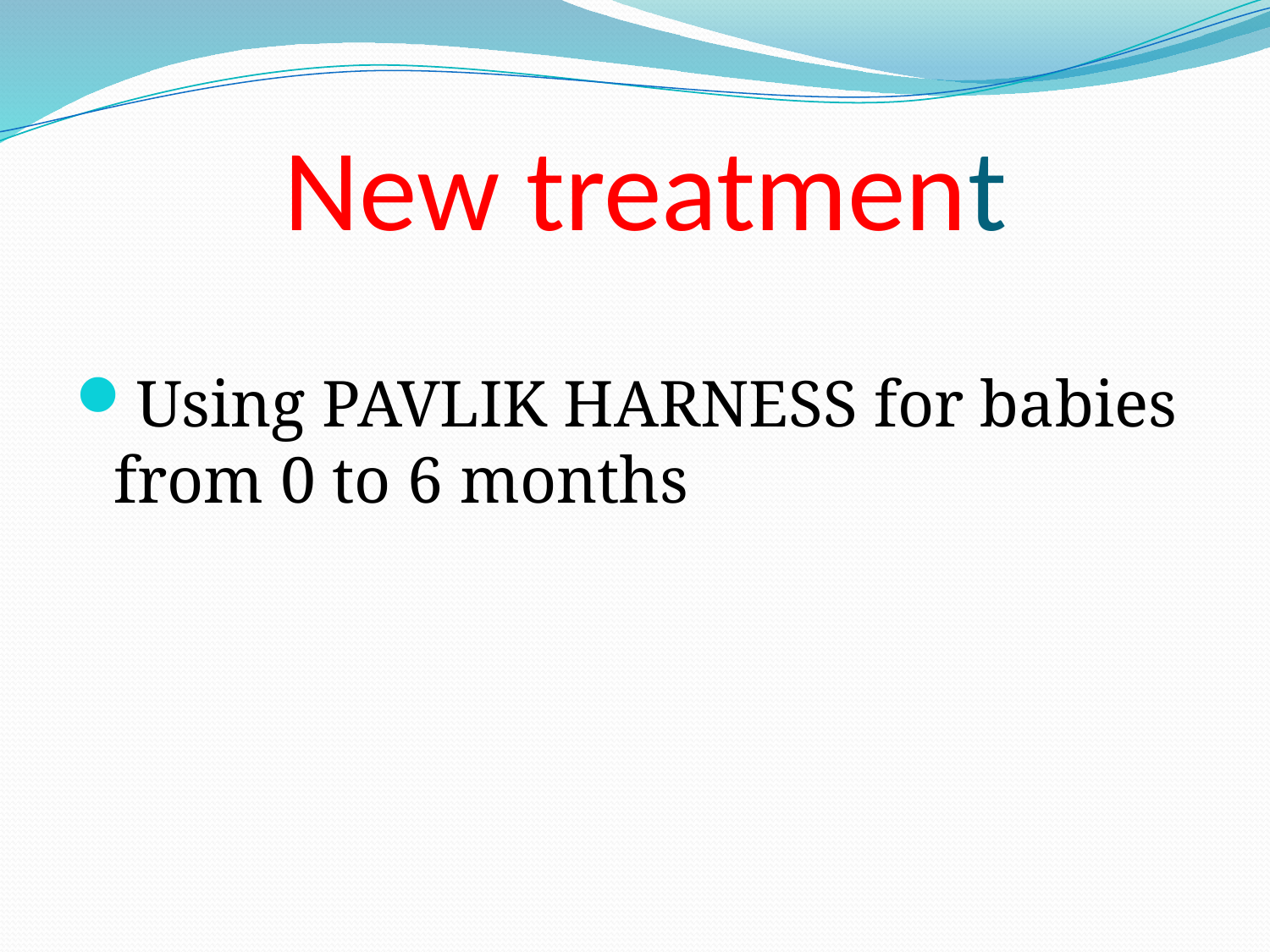

# New treatment

Using PAVLIK HARNESS for babies from 0 to 6 months